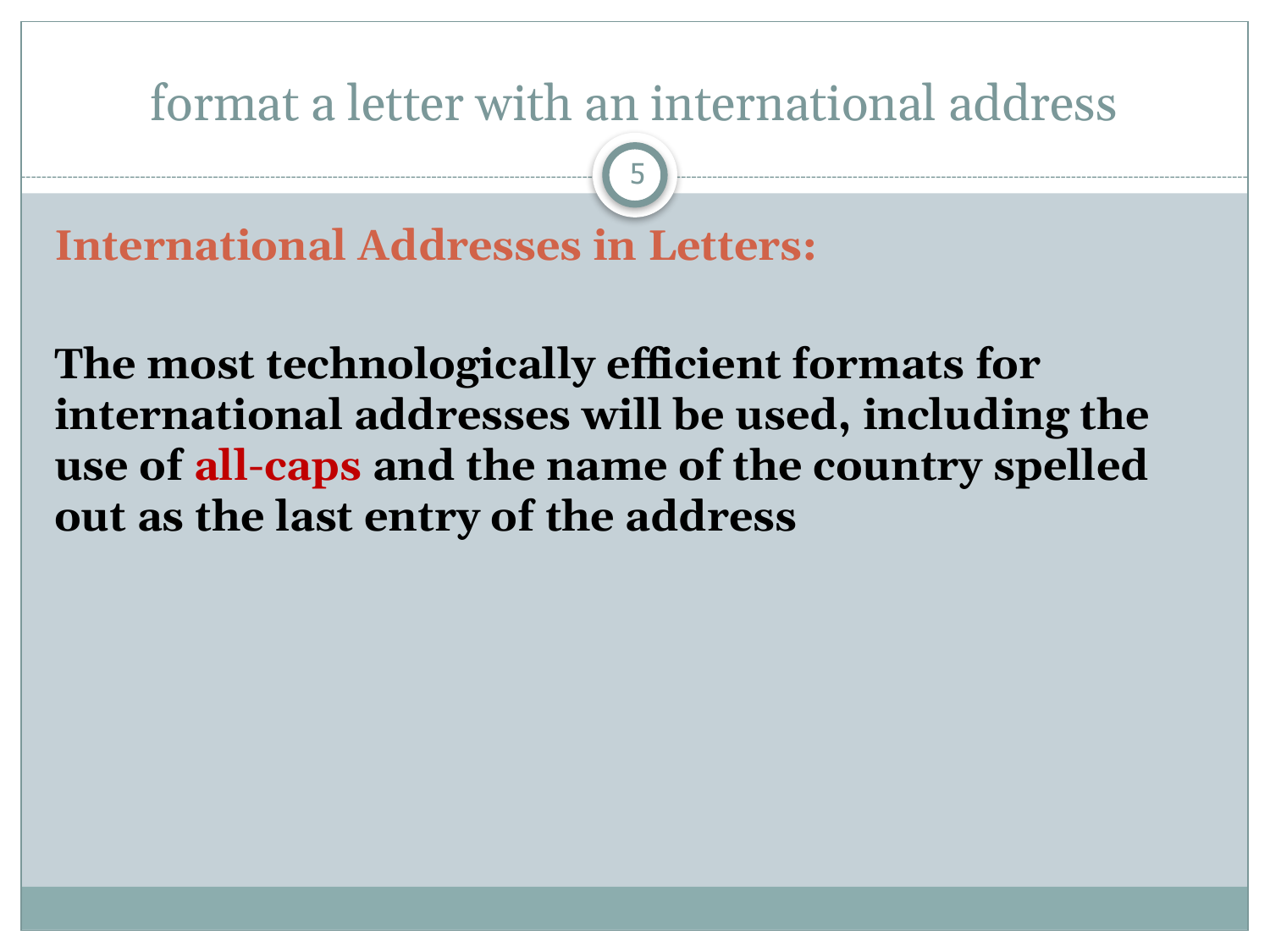

# format a letter with an international address
5
International Addresses in Letters:

The most technologically efficient formats for international addresses will be used, including the use of all-caps and the name of the country spelled out as the last entry of the address